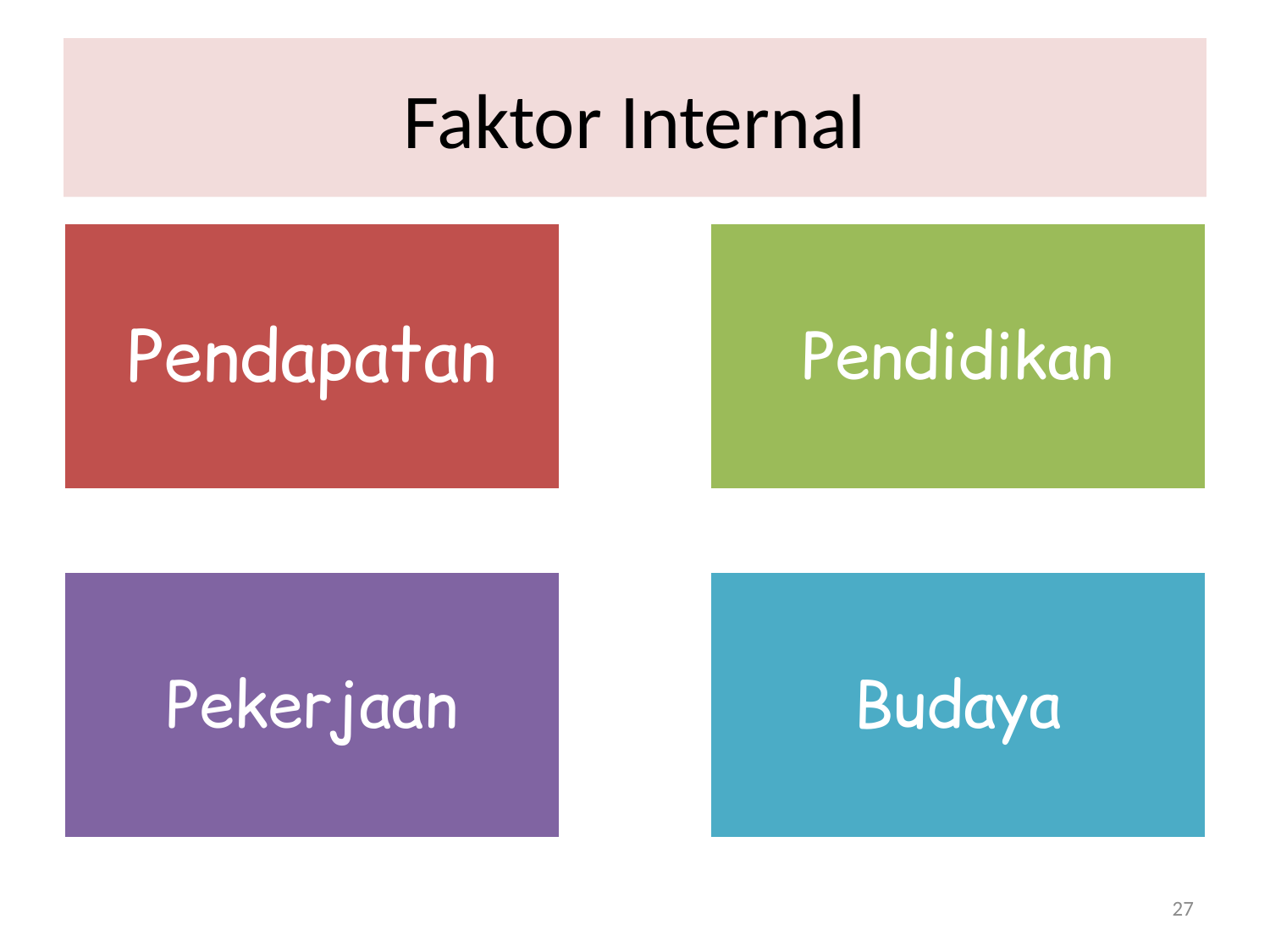

# Faktor Internal
Pendapatan
Pendidikan
Pekerjaan
Budaya
27